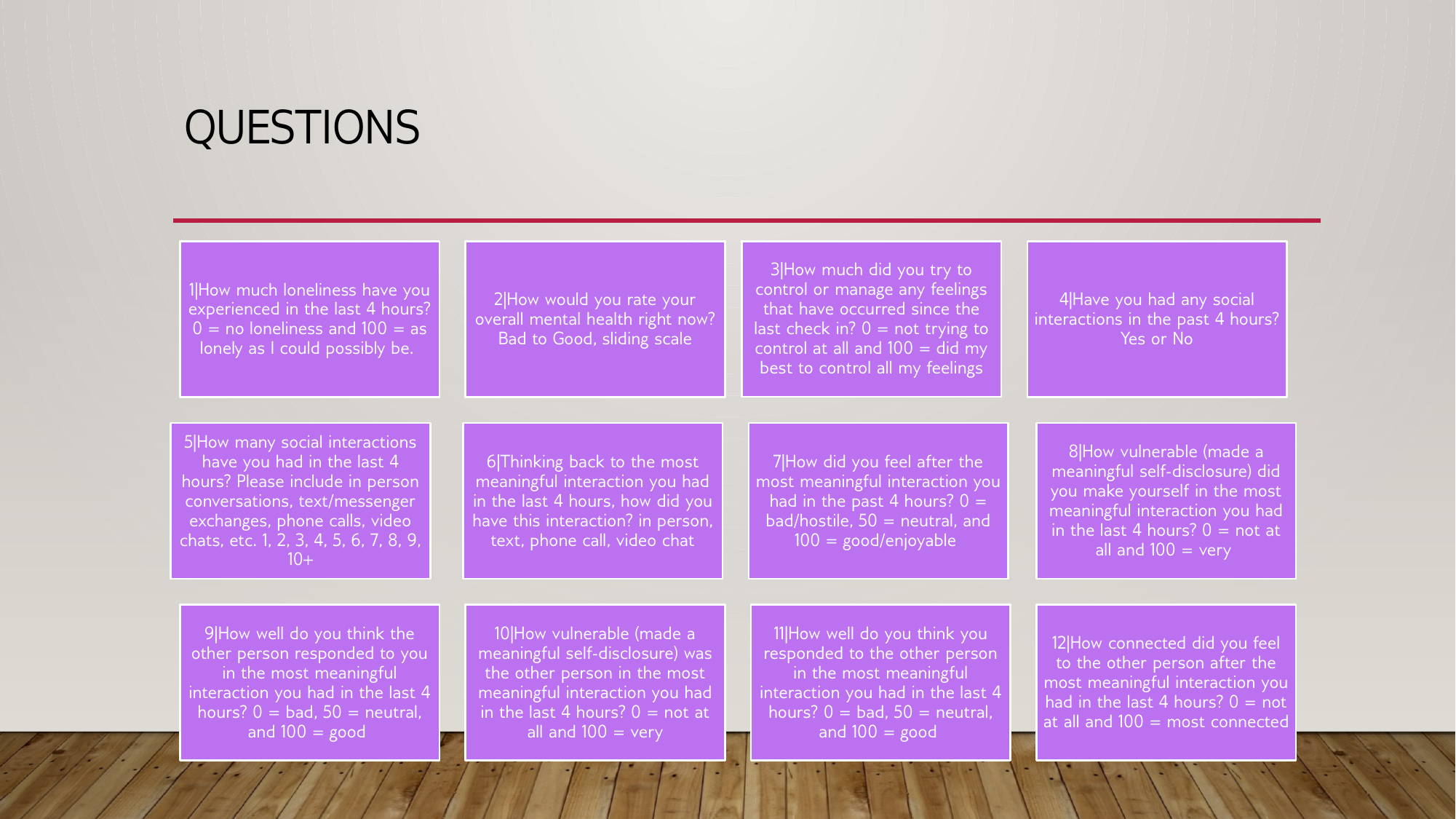

# Questions
1|How much loneliness have you experienced in the last 4 hours? 0 = no loneliness and 100 = as lonely as I could possibly be.
2|How would you rate your overall mental health right now? Bad to Good, sliding scale
3|How much did you try to control or manage any feelings that have occurred since the last check in? 0 = not trying to control at all and 100 = did my best to control all my feelings
4|Have you had any social interactions in the past 4 hours? Yes or No
5|How many social interactions have you had in the last 4 hours? Please include in person conversations, text/messenger exchanges, phone calls, video chats, etc. 1, 2, 3, 4, 5, 6, 7, 8, 9, 10+
6|Thinking back to the most meaningful interaction you had in the last 4 hours, how did you have this interaction? in person, text, phone call, video chat
7|How did you feel after the most meaningful interaction you had in the past 4 hours? 0 = bad/hostile, 50 = neutral, and 100 = good/enjoyable
8|How vulnerable (made a meaningful self-disclosure) did you make yourself in the most meaningful interaction you had in the last 4 hours? 0 = not at all and 100 = very
9|How well do you think the other person responded to you in the most meaningful interaction you had in the last 4 hours? 0 = bad, 50 = neutral, and 100 = good
10|How vulnerable (made a meaningful self-disclosure) was the other person in the most meaningful interaction you had in the last 4 hours? 0 = not at all and 100 = very
11|How well do you think you responded to the other person in the most meaningful interaction you had in the last 4 hours? 0 = bad, 50 = neutral, and 100 = good
12|How connected did you feel to the other person after the most meaningful interaction you had in the last 4 hours? 0 = not at all and 100 = most connected